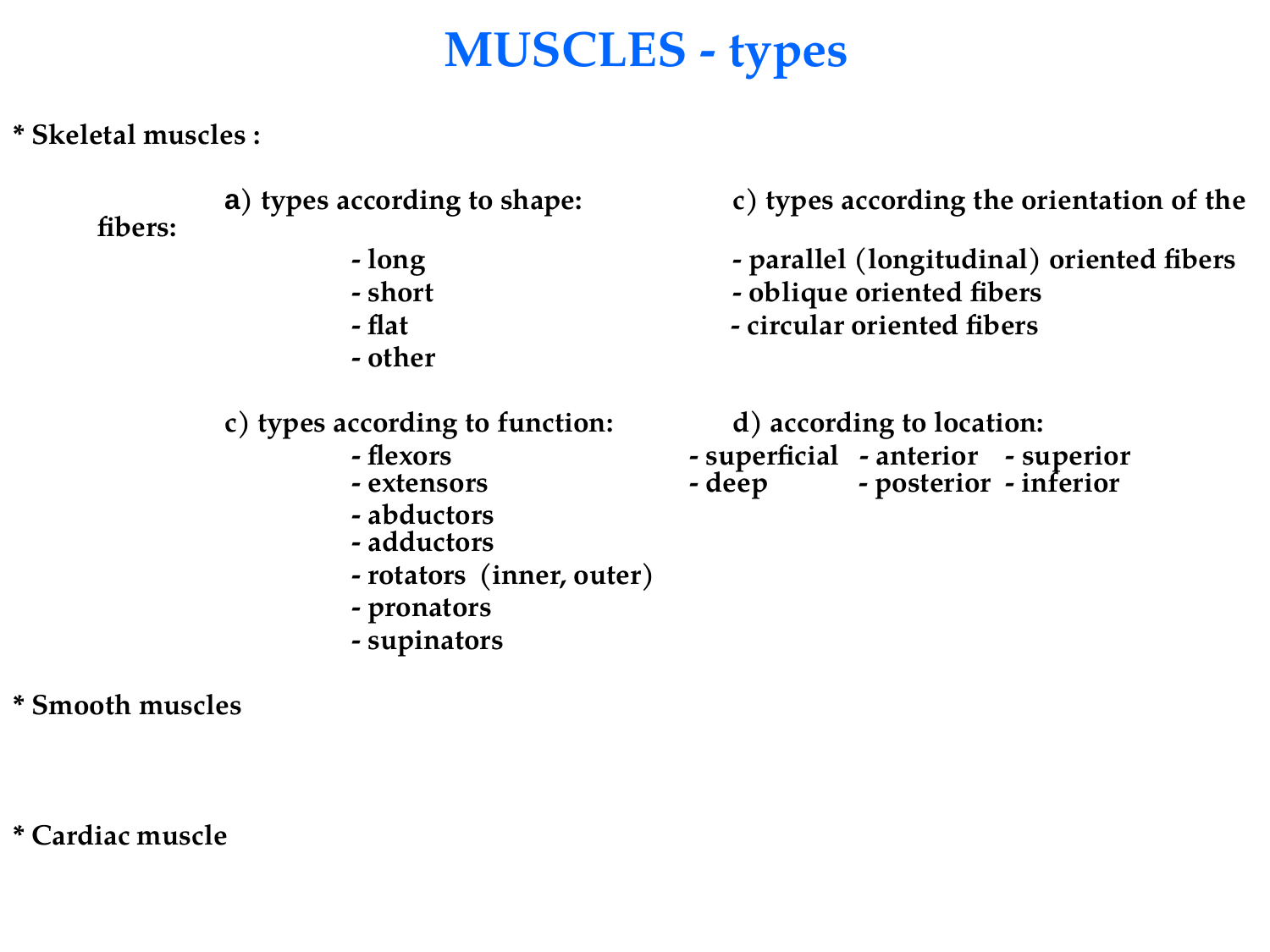

MUSCLES - types
* Skeletal muscles :

		а) types according to shape:		c) types according the orientation of the fibers:
			- long			- parallel (longitudinal) oriented fibers
			- short 			- oblique oriented fibers
			- flat		                  - circular oriented fibers
			- other

		c) types according to function:	d) according to location:
			- flexors		            - superficial	- anterior    - superior
		- extensors	            - deep             - posterior  - inferior
			- abductors
		- adductors
			- rotators 	(inner, outer)
			- pronators
			- supinators

* Smooth muscles

* Cardiac muscle